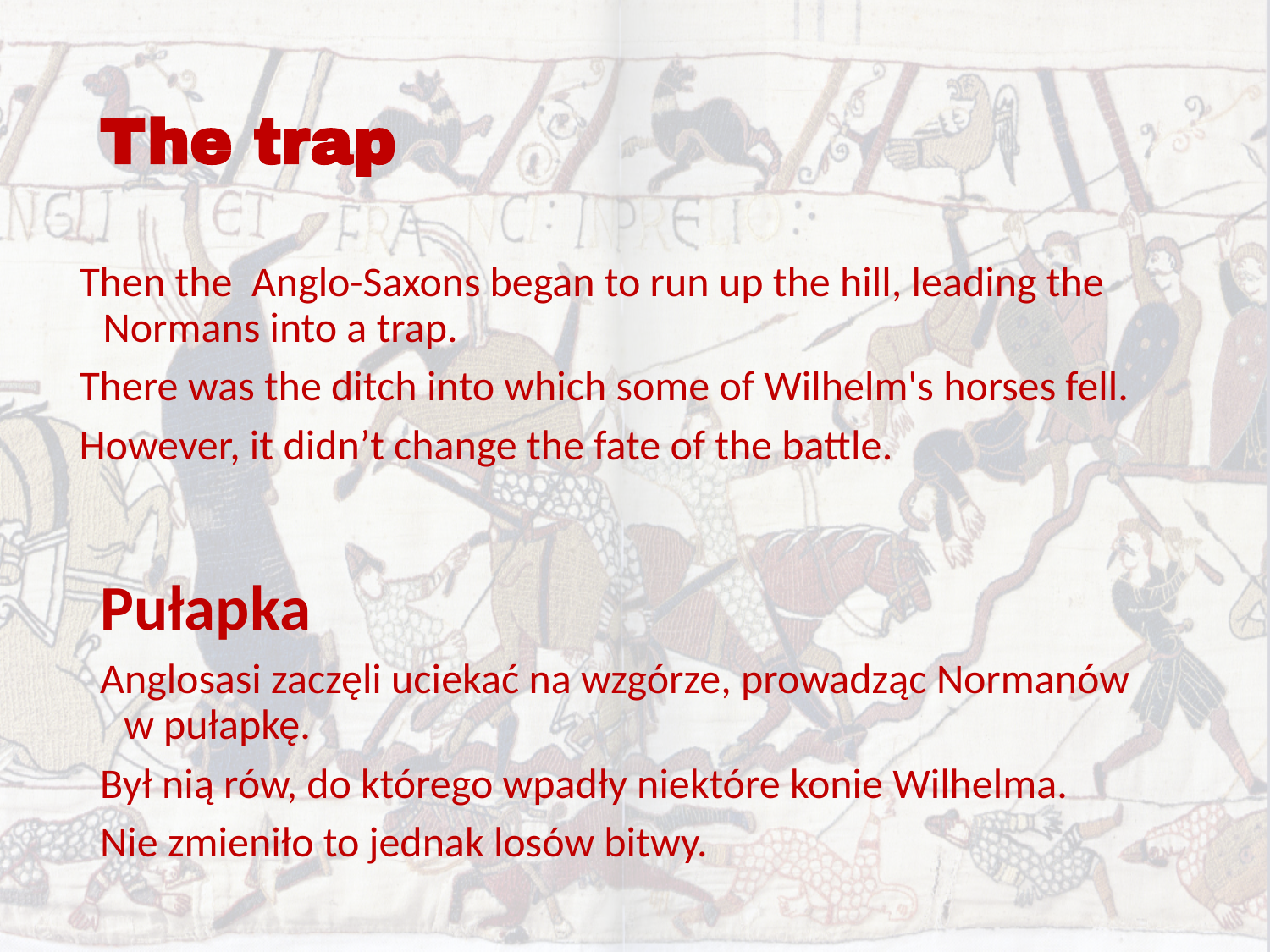

# The trap
Then the  Anglo-Saxons began to run up the hill, leading the Normans into a trap.
There was the ditch into which some of Wilhelm's horses fell.
However, it didn’t change the fate of the battle.
Pułapka
Anglosasi zaczęli uciekać na wzgórze, prowadząc Normanów w pułapkę.
Był nią rów, do którego wpadły niektóre konie Wilhelma.
Nie zmieniło to jednak losów bitwy.